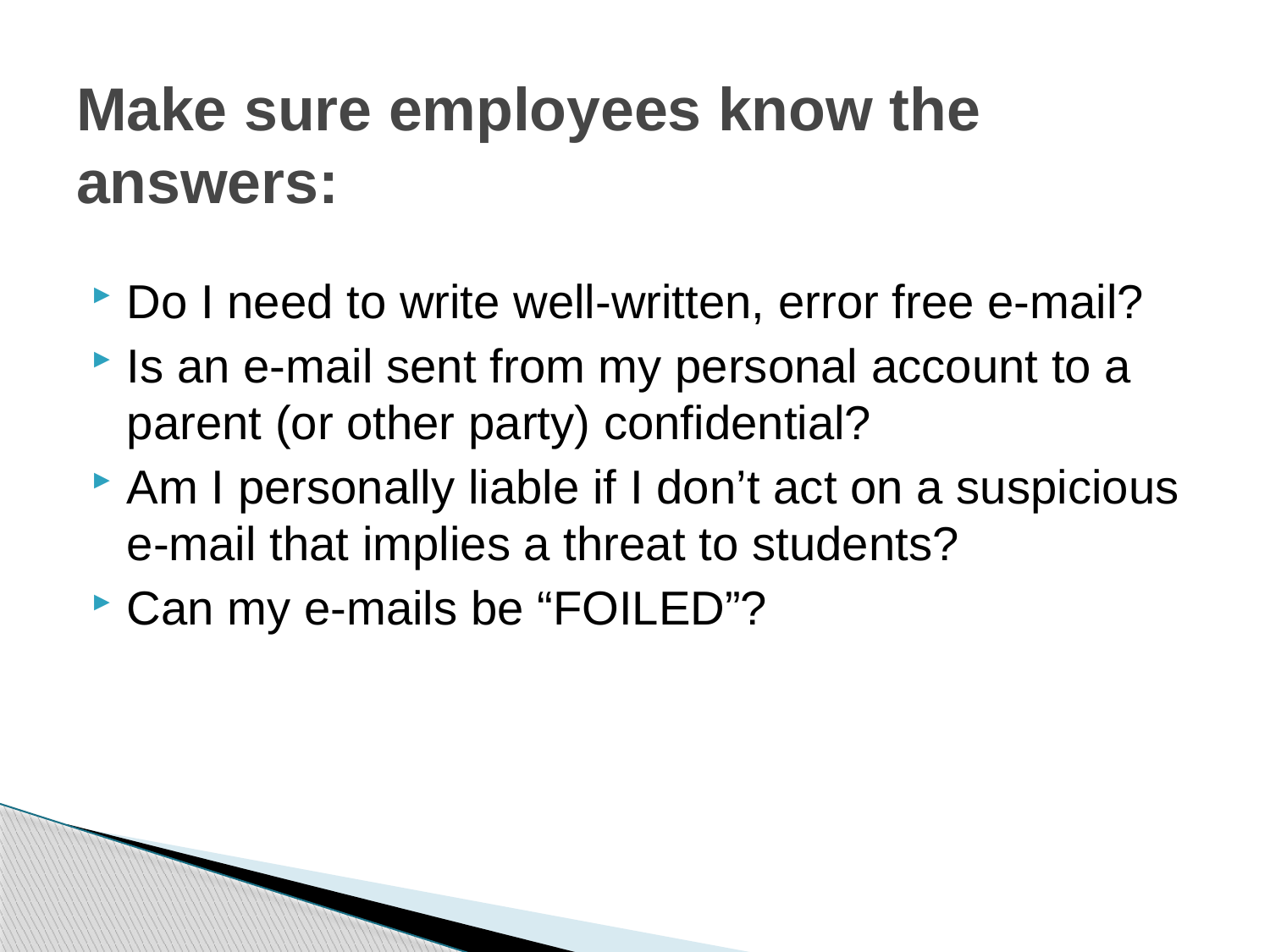

# Make sure employees know the answers:
Do I need to write well-written, error free e-mail?
Is an e-mail sent from my personal account to a parent (or other party) confidential?
Am I personally liable if I don’t act on a suspicious e-mail that implies a threat to students?
Can my e-mails be “FOILED”?